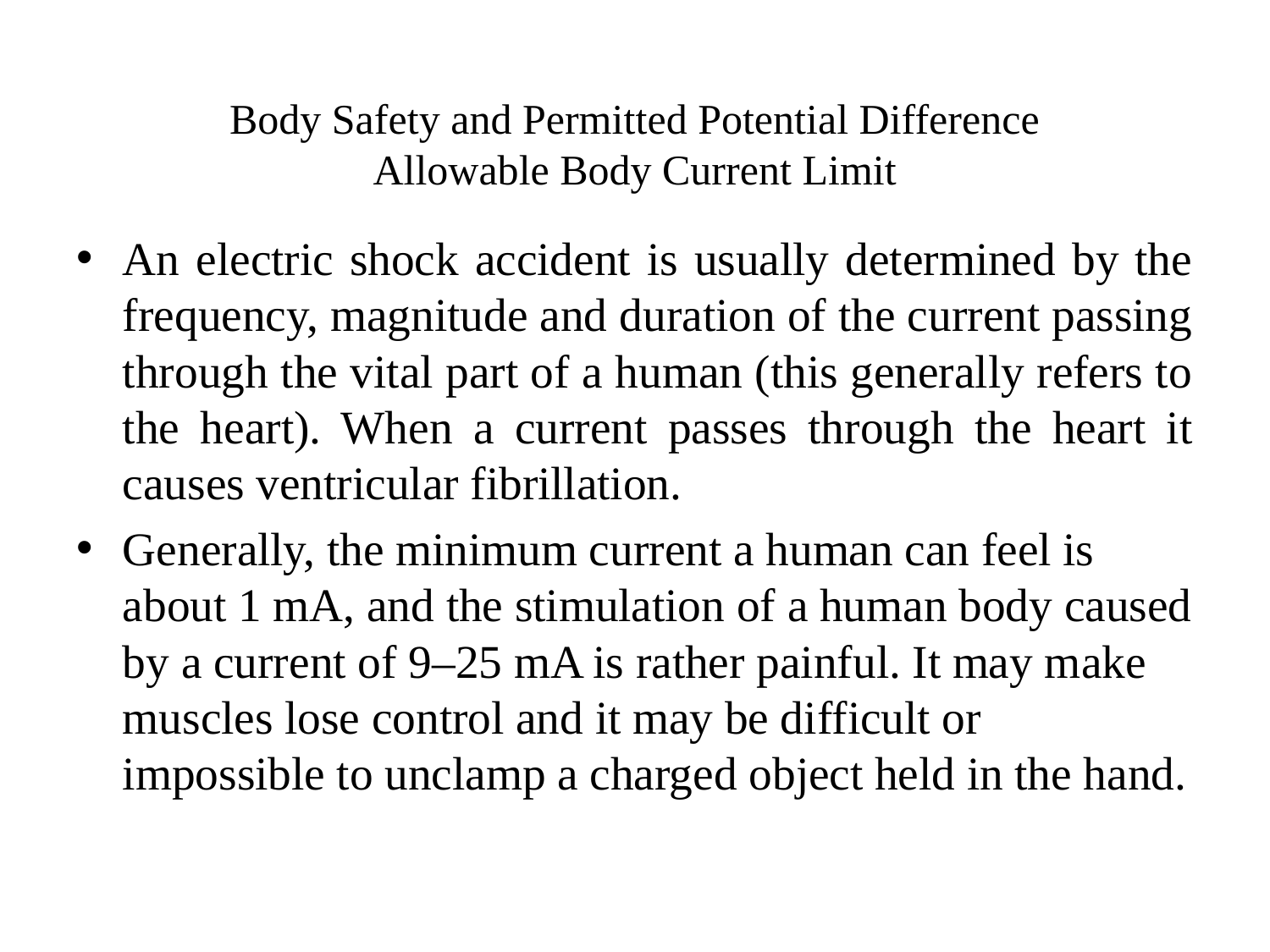

# Body Safety and Permitted Potential Difference Allowable Body Current Limit
An electric shock accident is usually determined by the frequency, magnitude and duration of the current passing through the vital part of a human (this generally refers to the heart). When a current passes through the heart it causes ventricular fibrillation.
Generally, the minimum current a human can feel is about 1 mA, and the stimulation of a human body caused by a current of 9–25 mA is rather painful. It may make muscles lose control and it may be difficult or impossible to unclamp a charged object held in the hand.